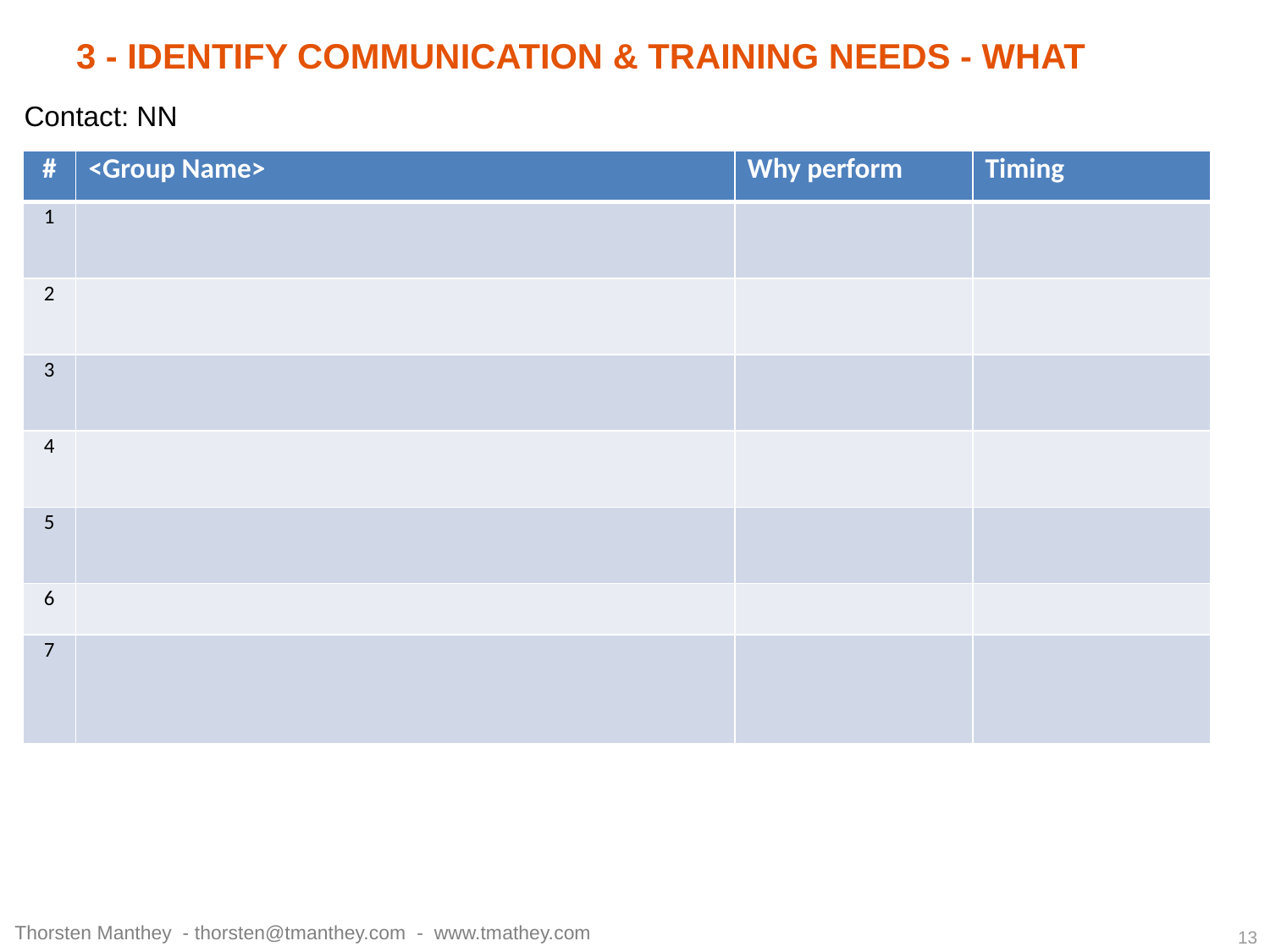

3 - Identify Communication & Training Needs - WHAT
Contact: NN
| # | <Group Name> | Why perform | Timing |
| --- | --- | --- | --- |
| 1 |  |  |  |
| 2 |  |  |  |
| 3 |  |  |  |
| 4 |  |  |  |
| 5 |  |  |  |
| 6 |  |  |  |
| 7 |  |  |  |
Thorsten Manthey  - thorsten@tmanthey.com  -  www.tmathey.com
13